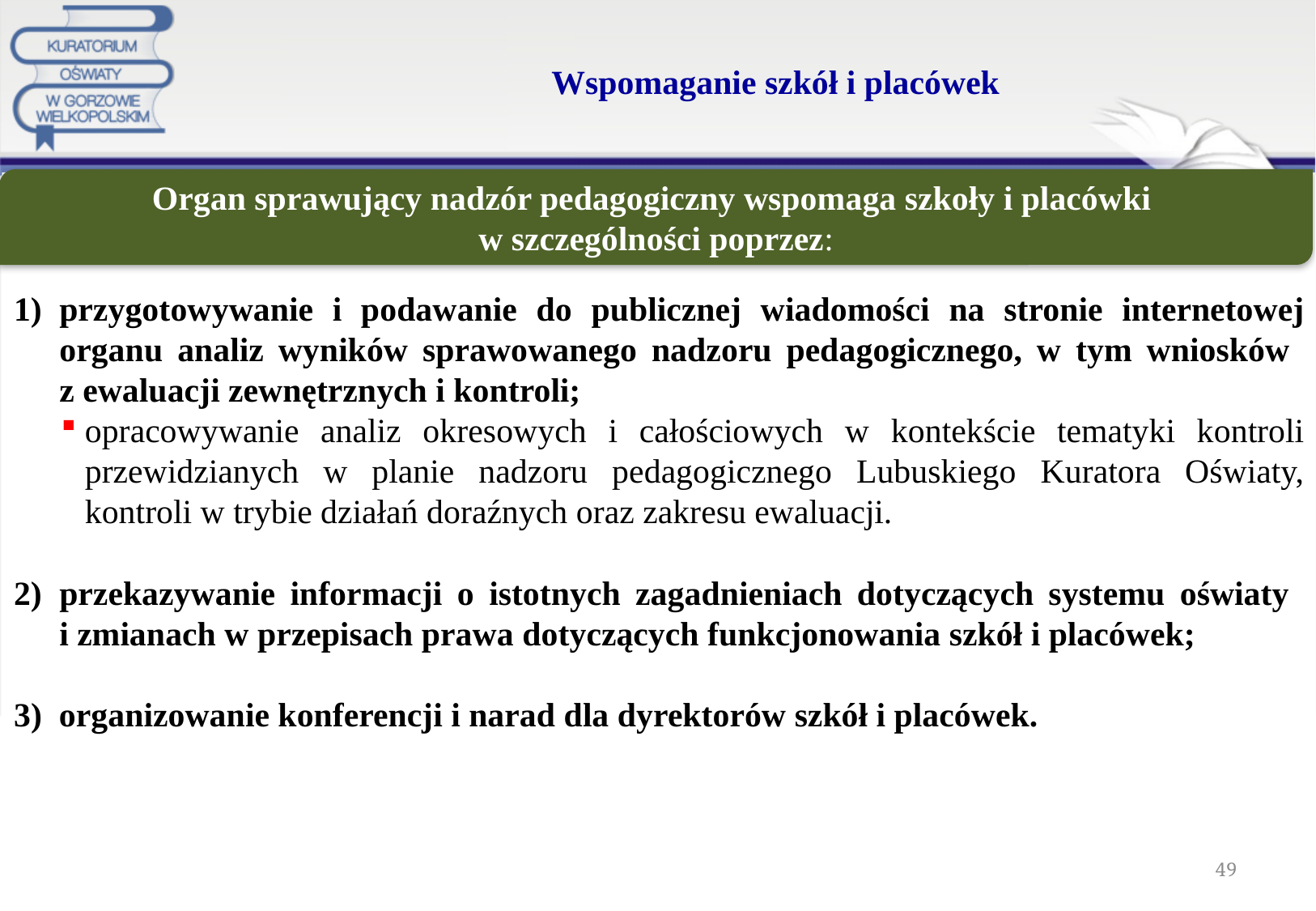

# Wspomaganie szkół i placówek
Organ sprawujący nadzór pedagogiczny wspomaga szkoły i placówki
w szczególności poprzez:

przygotowywanie i podawanie do publicznej wiadomości na stronie internetowej organu analiz wyników sprawowanego nadzoru pedagogicznego, w tym wniosków
z ewaluacji zewnętrznych i kontroli;
opracowywanie analiz okresowych i całościowych w kontekście tematyki kontroli przewidzianych w planie nadzoru pedagogicznego Lubuskiego Kuratora Oświaty, kontroli w trybie działań doraźnych oraz zakresu ewaluacji.

przekazywanie informacji o istotnych zagadnieniach dotyczących systemu oświaty
i zmianach w przepisach prawa dotyczących funkcjonowania szkół i placówek;

3)  organizowanie konferencji i narad dla dyrektorów szkół i placówek.

49